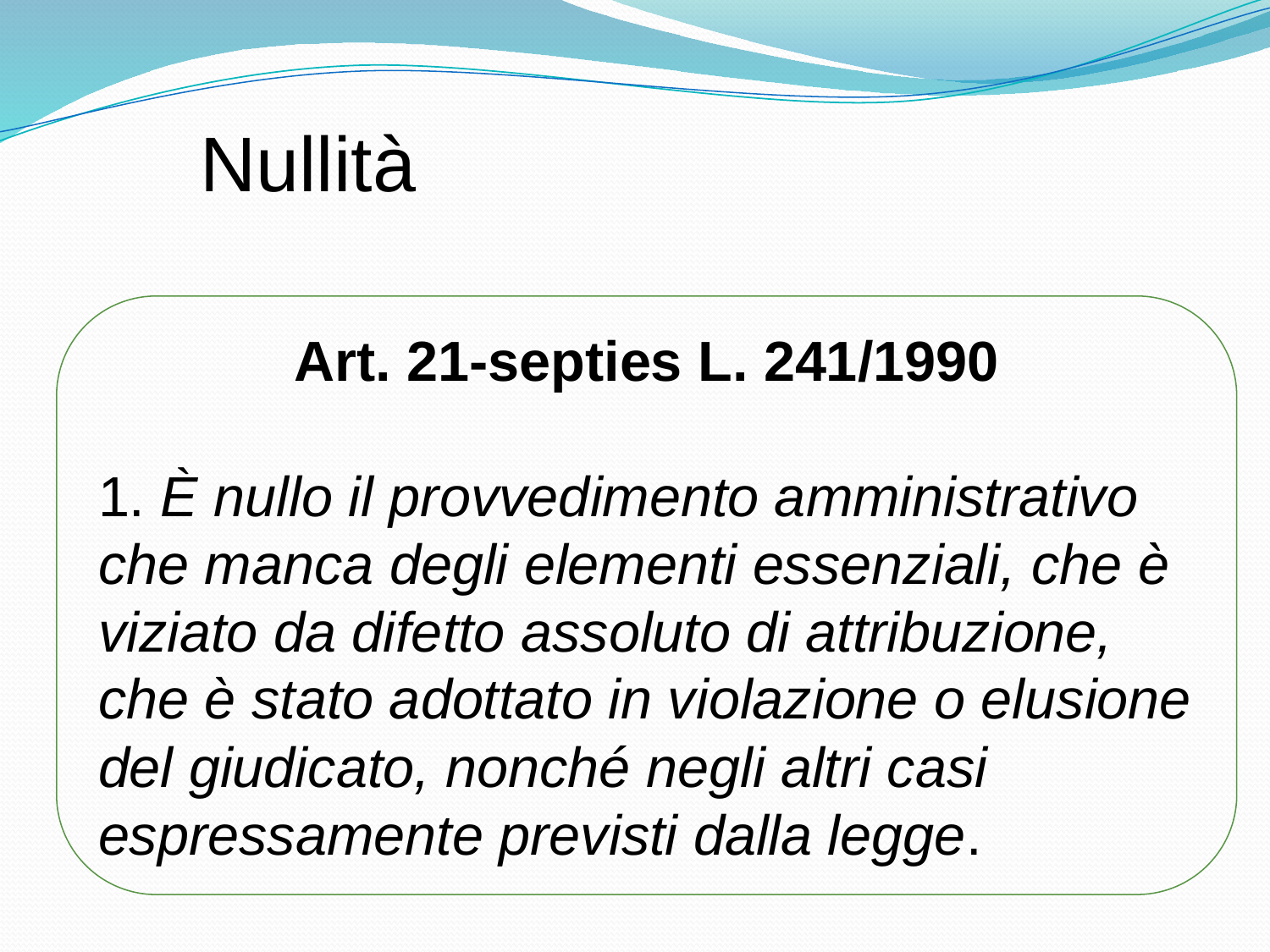

Nullità
Art. 21-septies L. 241/1990

1. È nullo il provvedimento amministrativo che manca degli elementi essenziali, che è viziato da difetto assoluto di attribuzione, che è stato adottato in violazione o elusione del giudicato, nonché negli altri casi espressamente previsti dalla legge.